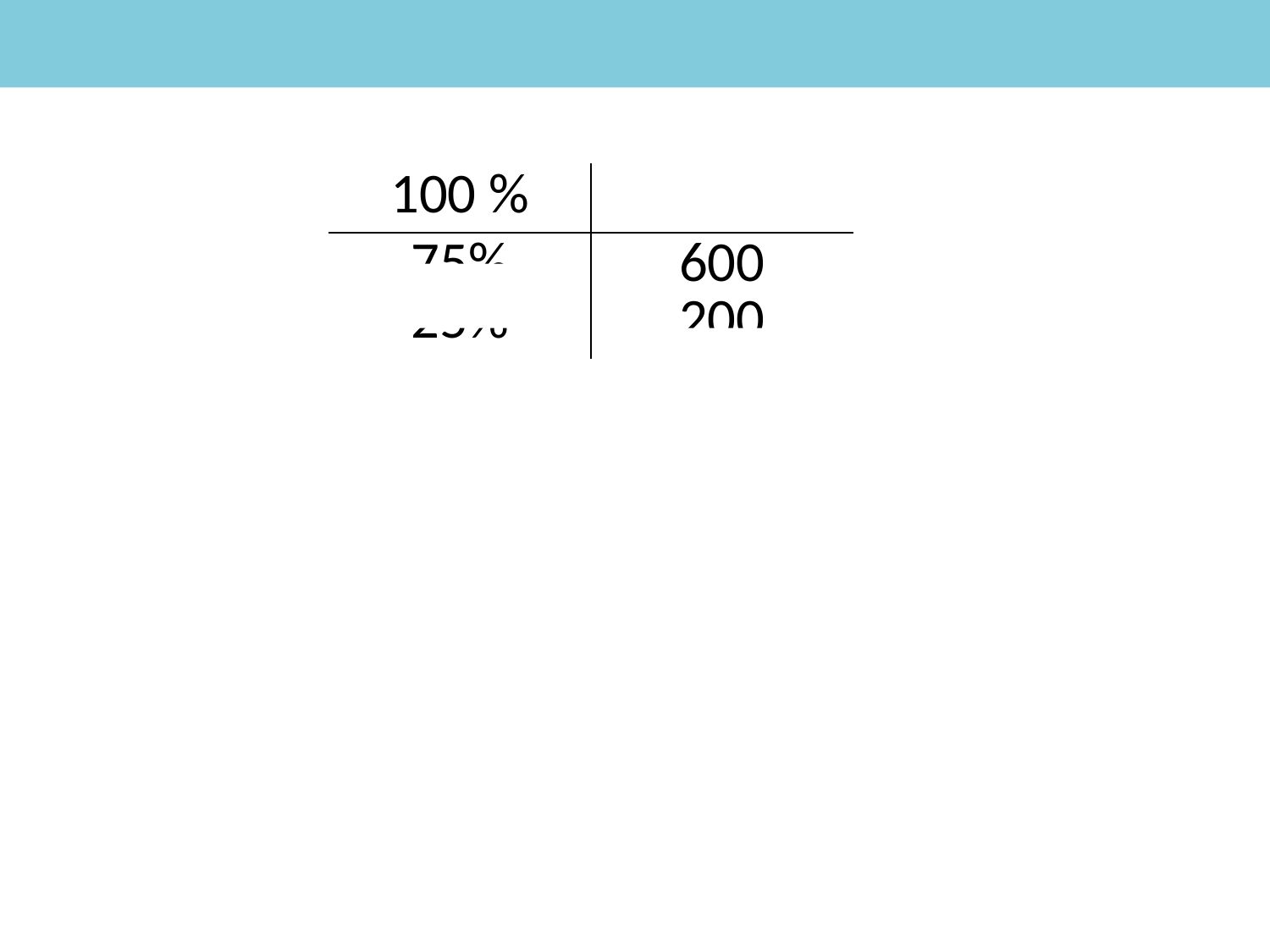

| 100 % | 800 |
| --- | --- |
| 75% 25% | 600 200 |